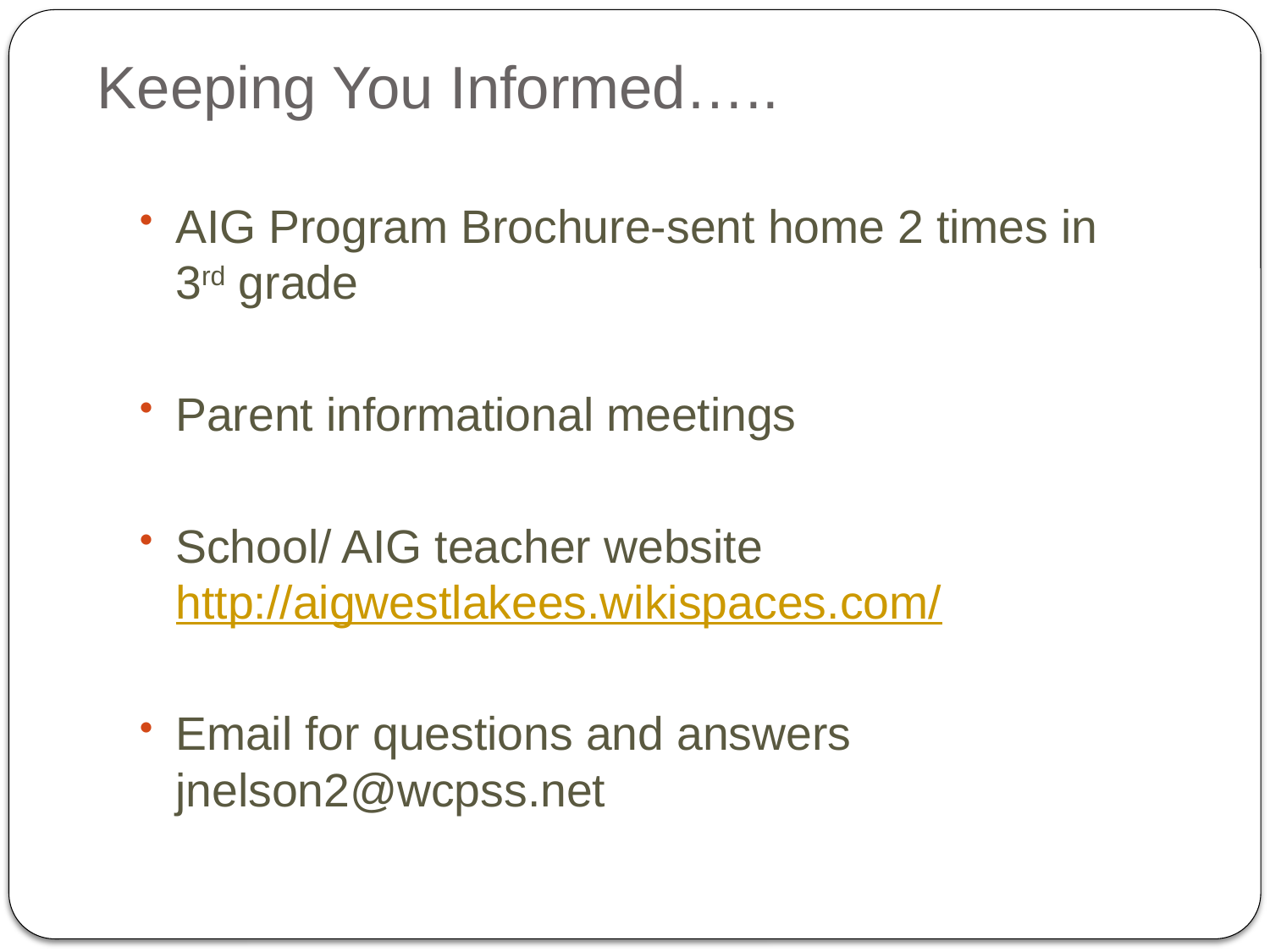

# Keeping You Informed…..
AIG Program Brochure-sent home 2 times in 3rd grade

Parent informational meetings

School/ AIG teacher website http://aigwestlakees.wikispaces.com/

Email for questions and answers       jnelson2@wcpss.net